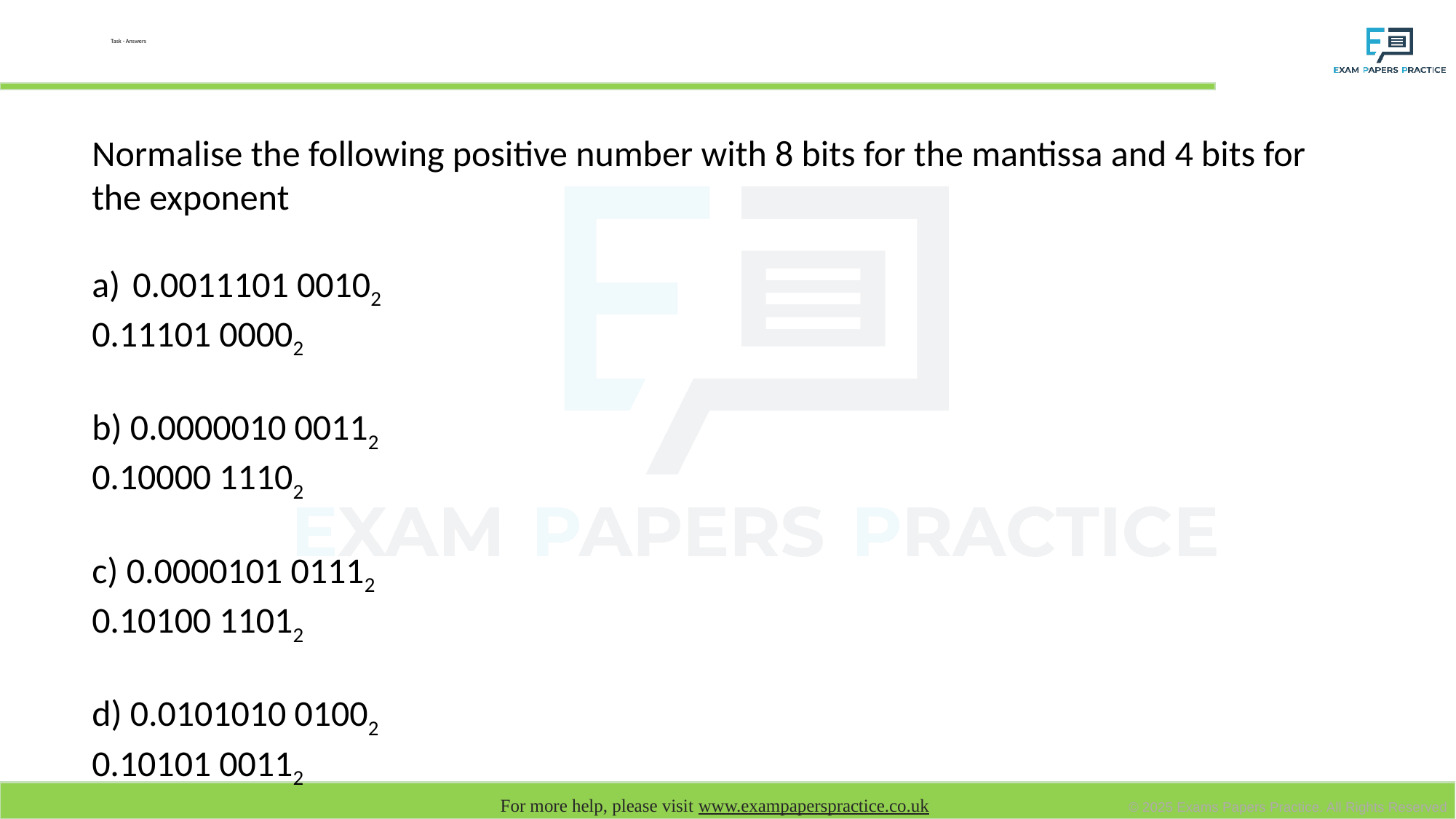

# Task - Answers
Normalise the following positive number with 8 bits for the mantissa and 4 bits for the exponent

0.0011101 00102
0.11101 00002

b) 0.0000010 00112
0.10000 11102

c) 0.0000101 01112
0.10100 11012

d) 0.0101010 01002
0.10101 00112